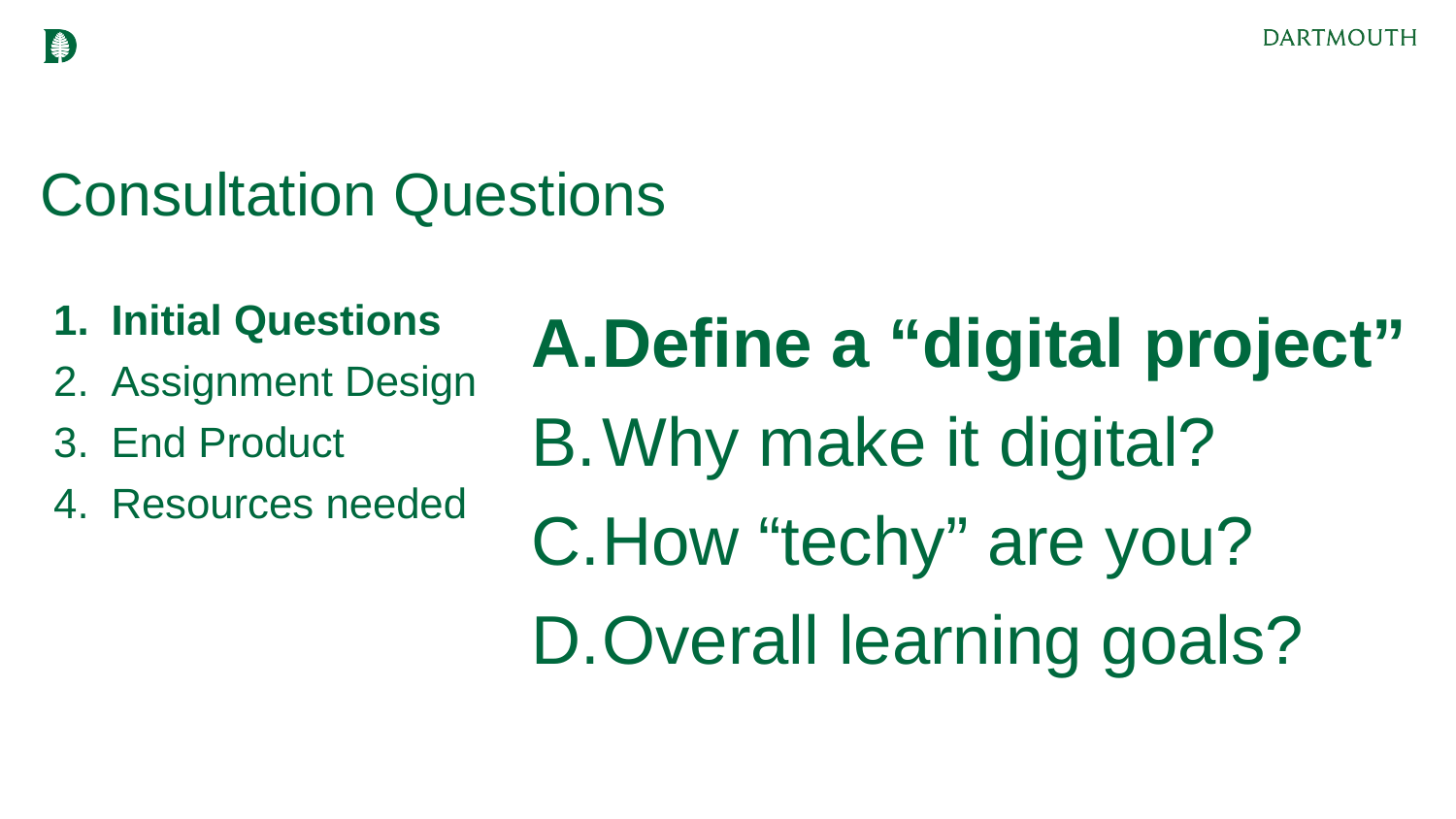

# Consultation Questions
Initial Questions
Assignment Design
End Product
Resources needed
Define a “digital project”
Why make it digital?
How “techy” are you?
Overall learning goals?